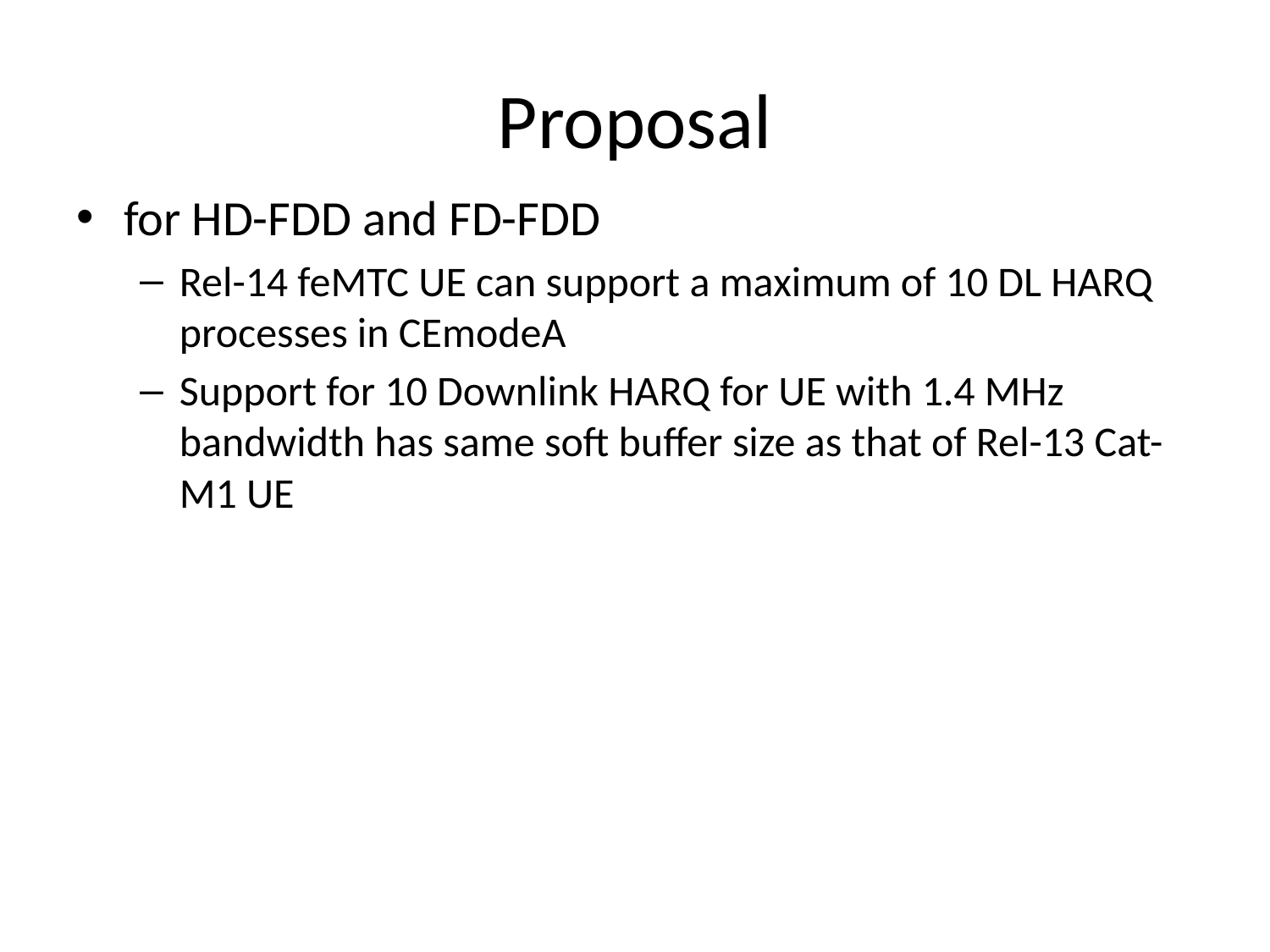

# Proposal
for HD-FDD and FD-FDD
Rel-14 feMTC UE can support a maximum of 10 DL HARQ processes in CEmodeA
Support for 10 Downlink HARQ for UE with 1.4 MHz bandwidth has same soft buffer size as that of Rel-13 Cat-M1 UE